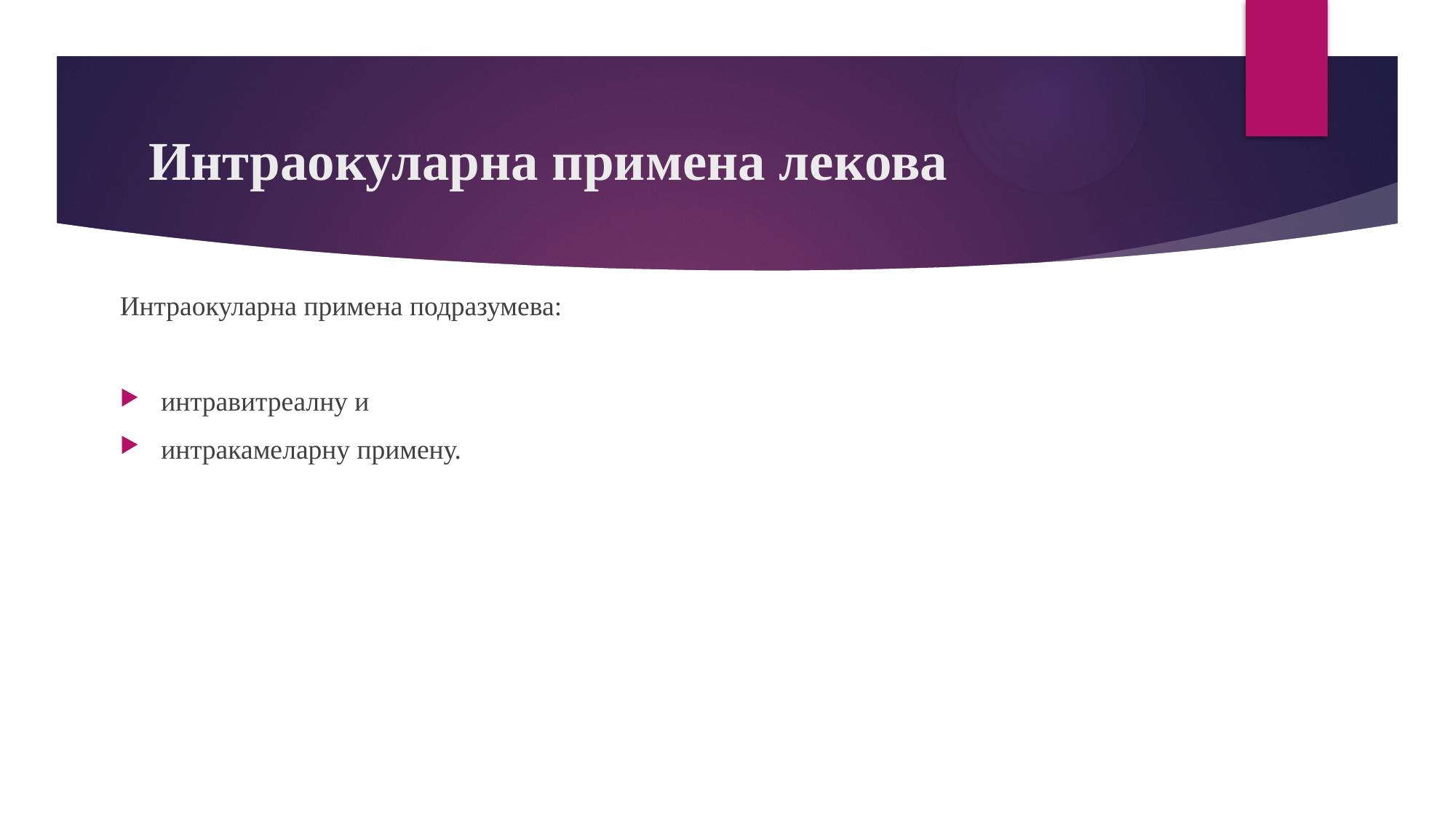

# Интраокуларна примена лекова
Интраокуларна примена подразумева:

интравитреалну и
интракамеларну примену.